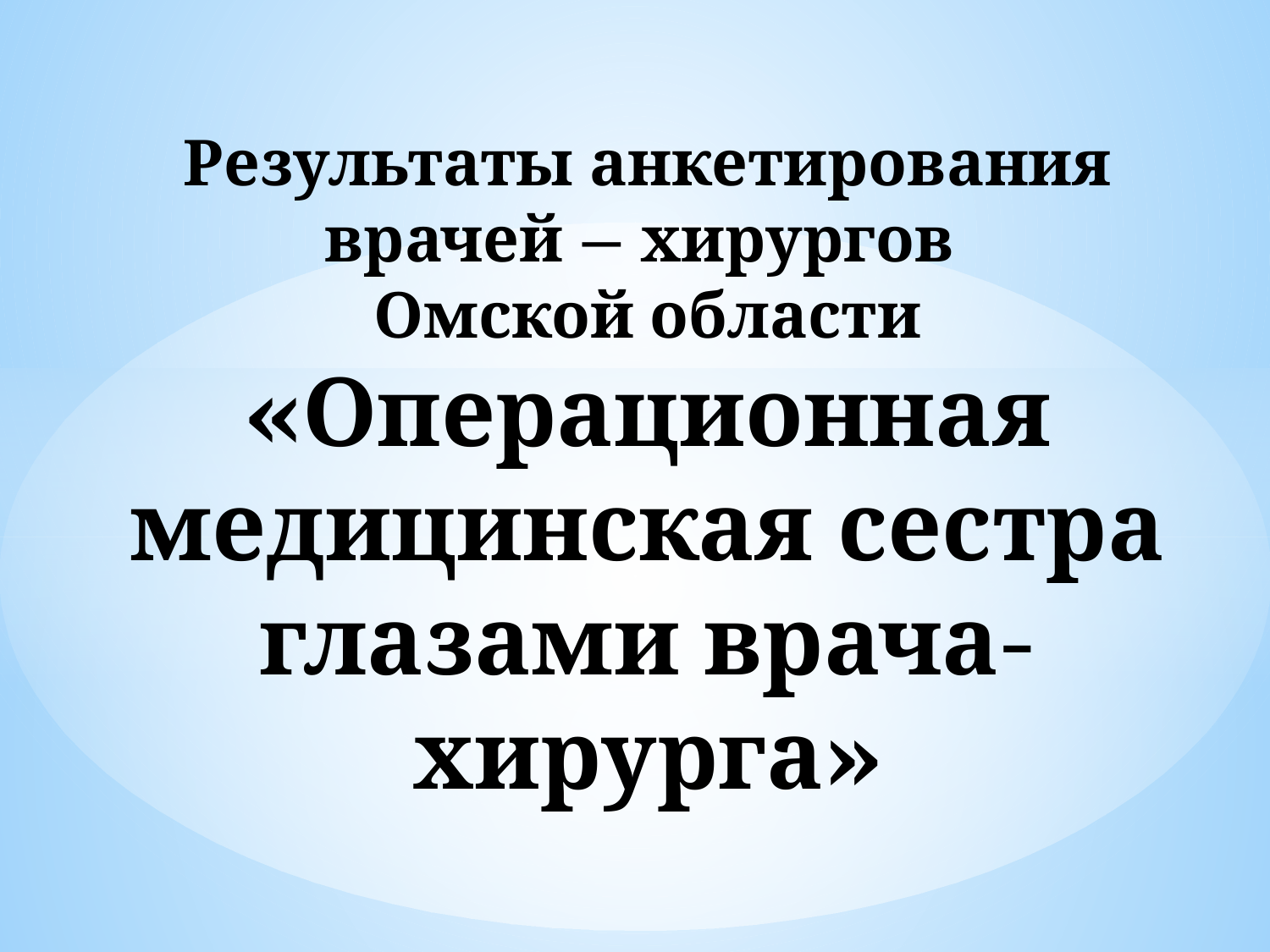

# Результаты анкетирования врачей – хирургов Омской области «Операционная медицинская сестра глазами врача-хирурга»